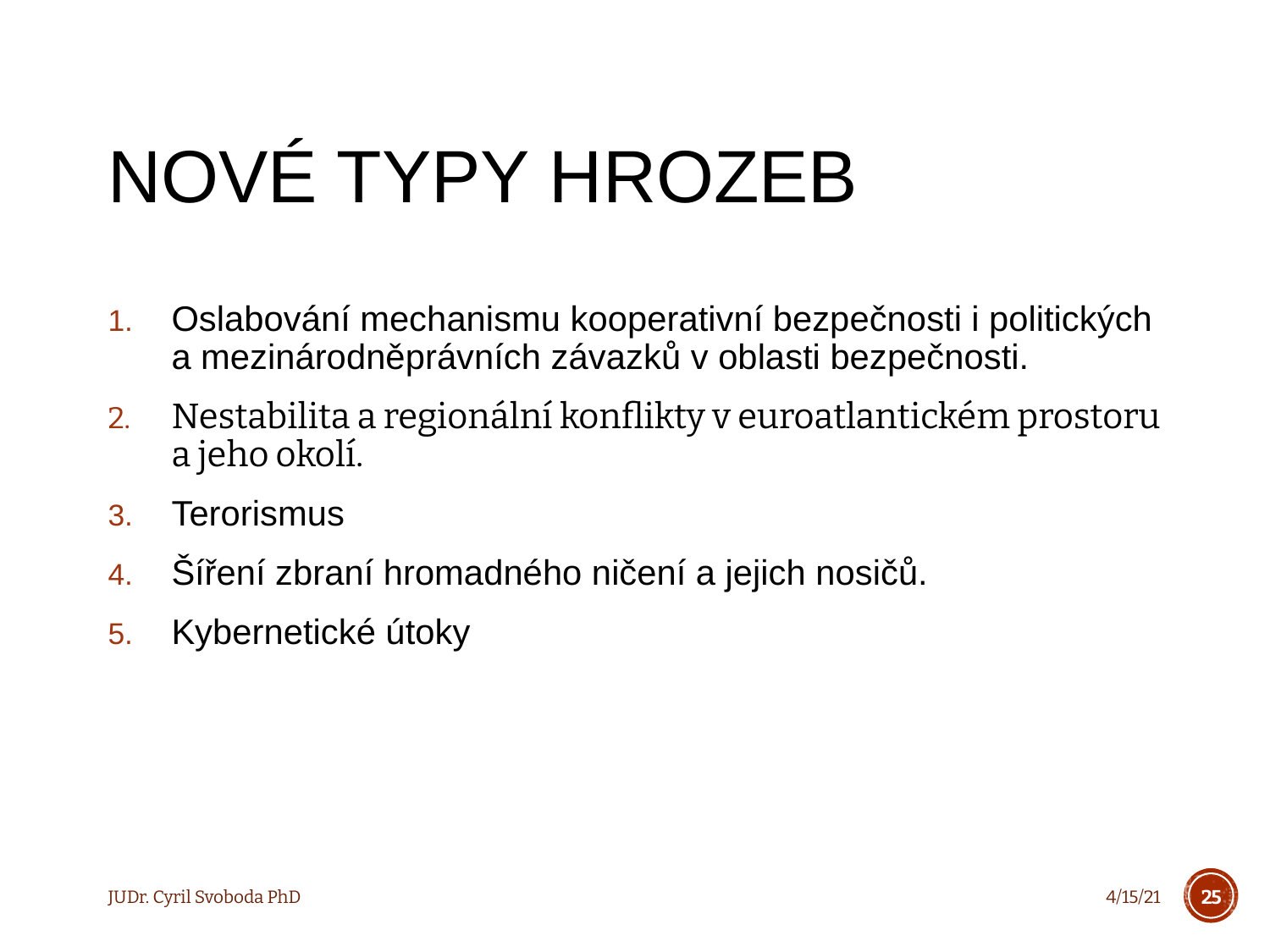

# Nové typy hrozeb
Oslabování mechanismu kooperativní bezpečnosti i politických a mezinárodněprávních závazků v oblasti bezpečnosti.
Nestabilita a regionální konflikty v euroatlantickém prostoru a jeho okolí.
Terorismus
Šíření zbraní hromadného ničení a jejich nosičů.
Kybernetické útoky
JUDr. Cyril Svoboda PhD
4/15/21
25